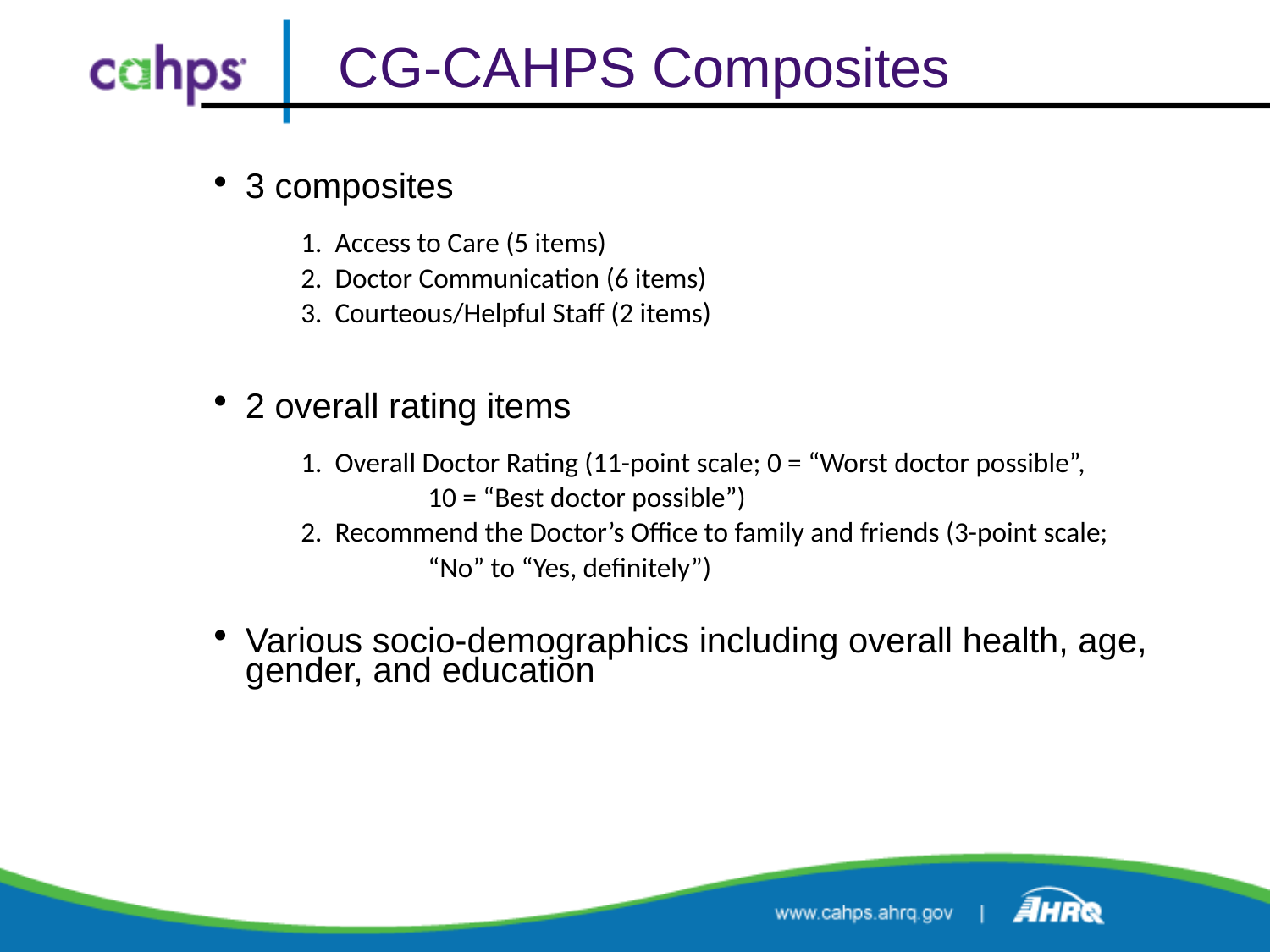

# CG-CAHPS Composites

3 composites
1.  Access to Care (5 items)
2.  Doctor Communication (6 items)
3.  Courteous/Helpful Staff (2 items)

2 overall rating items
1.  Overall Doctor Rating (11-point scale; 0 = “Worst doctor possible”,
	10 = “Best doctor possible”)
2.  Recommend the Doctor’s Office to family and friends (3-point scale;
	“No” to “Yes, definitely”)

Various socio-demographics including overall health, age, gender, and education